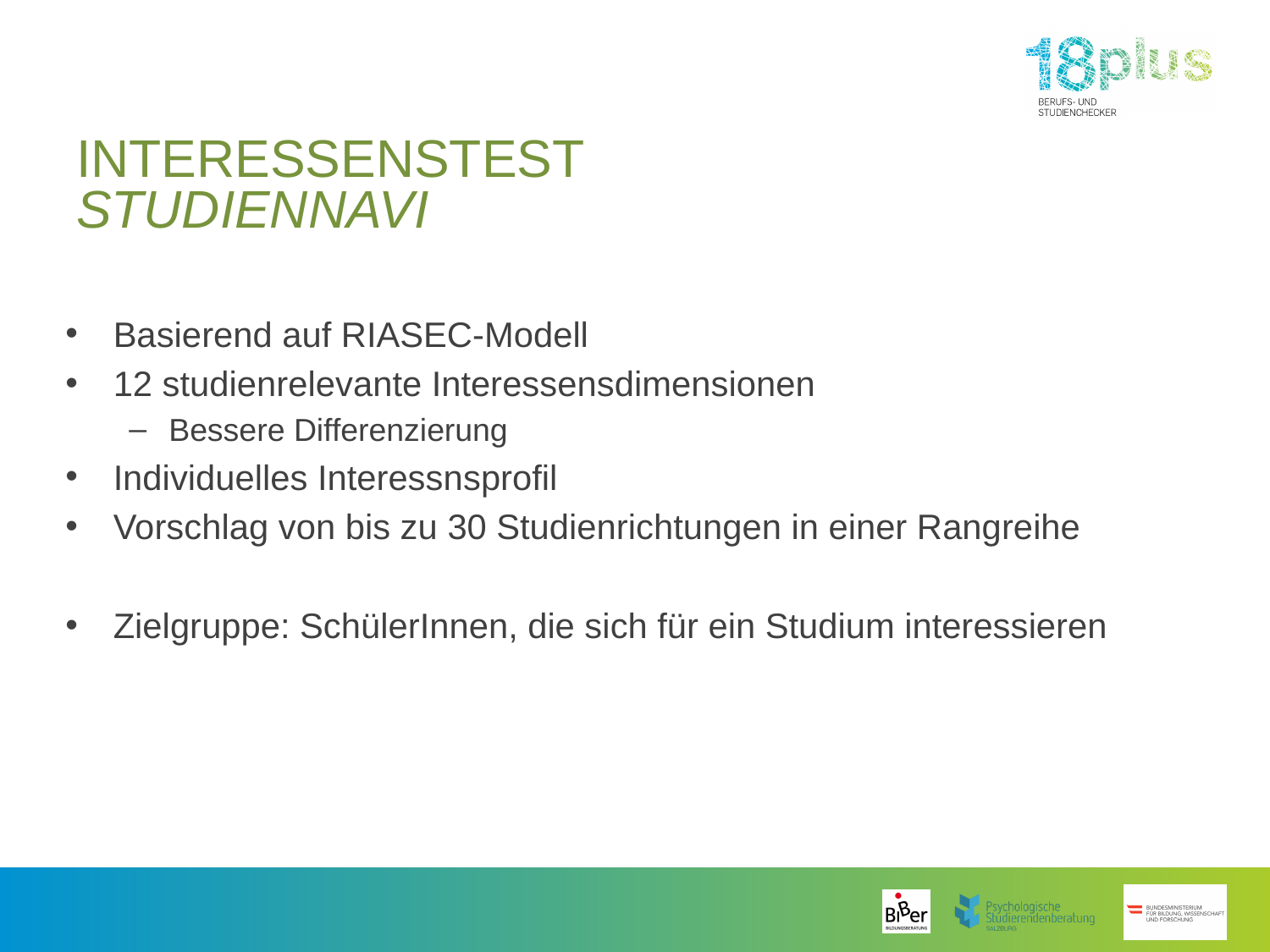

# Interessenstest Studiennavi
Basierend auf RIASEC-Modell
12 studienrelevante Interessensdimensionen
Bessere Differenzierung
Individuelles Interessnsprofil
Vorschlag von bis zu 30 Studienrichtungen in einer Rangreihe

Zielgruppe: SchülerInnen, die sich für ein Studium interessieren